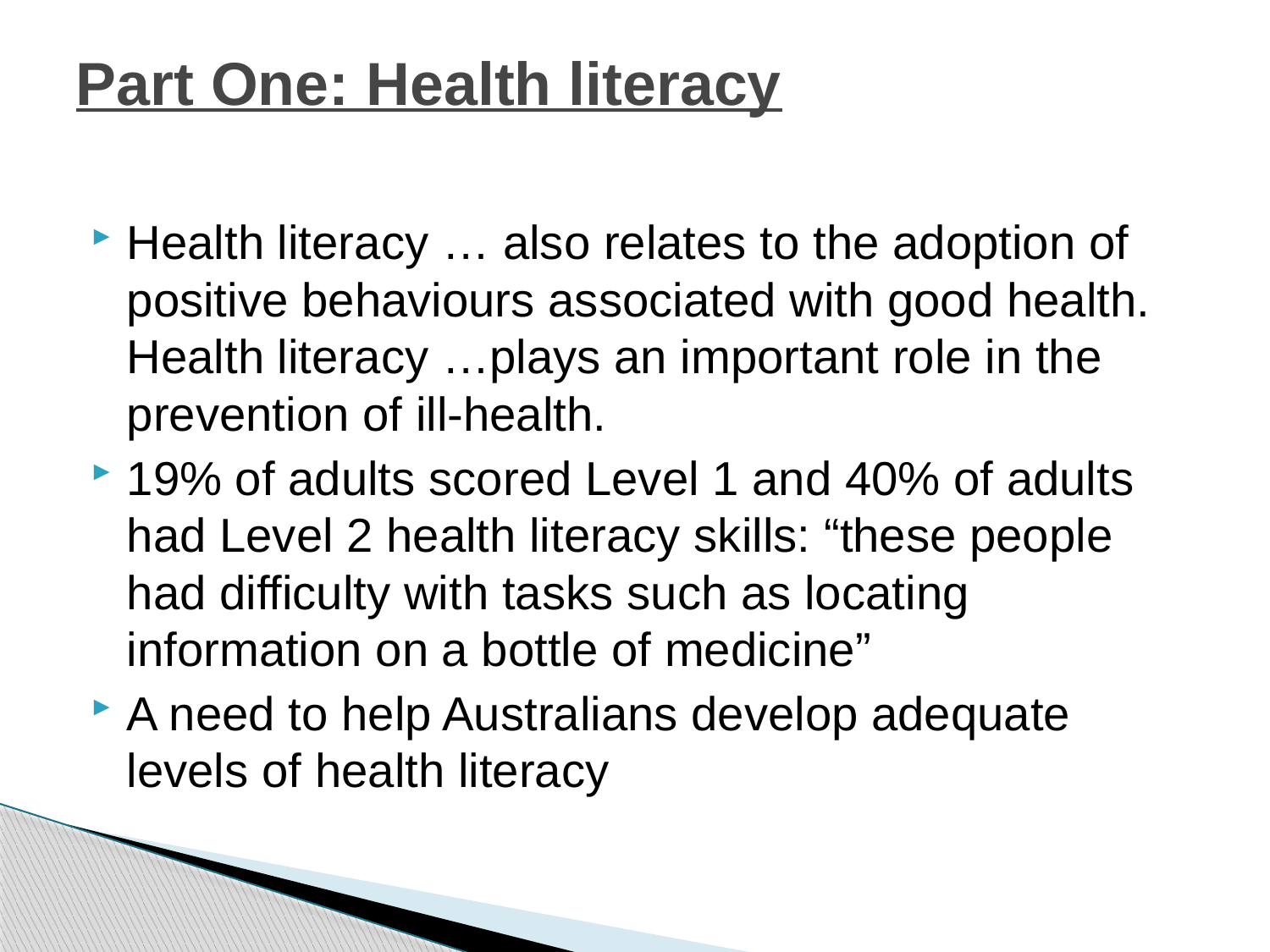

# Part One: Health literacy
Health literacy … also relates to the adoption of positive behaviours associated with good health. Health literacy …plays an important role in the prevention of ill-health.
19% of adults scored Level 1 and 40% of adults had Level 2 health literacy skills: “these people had difficulty with tasks such as locating information on a bottle of medicine”
A need to help Australians develop adequate levels of health literacy